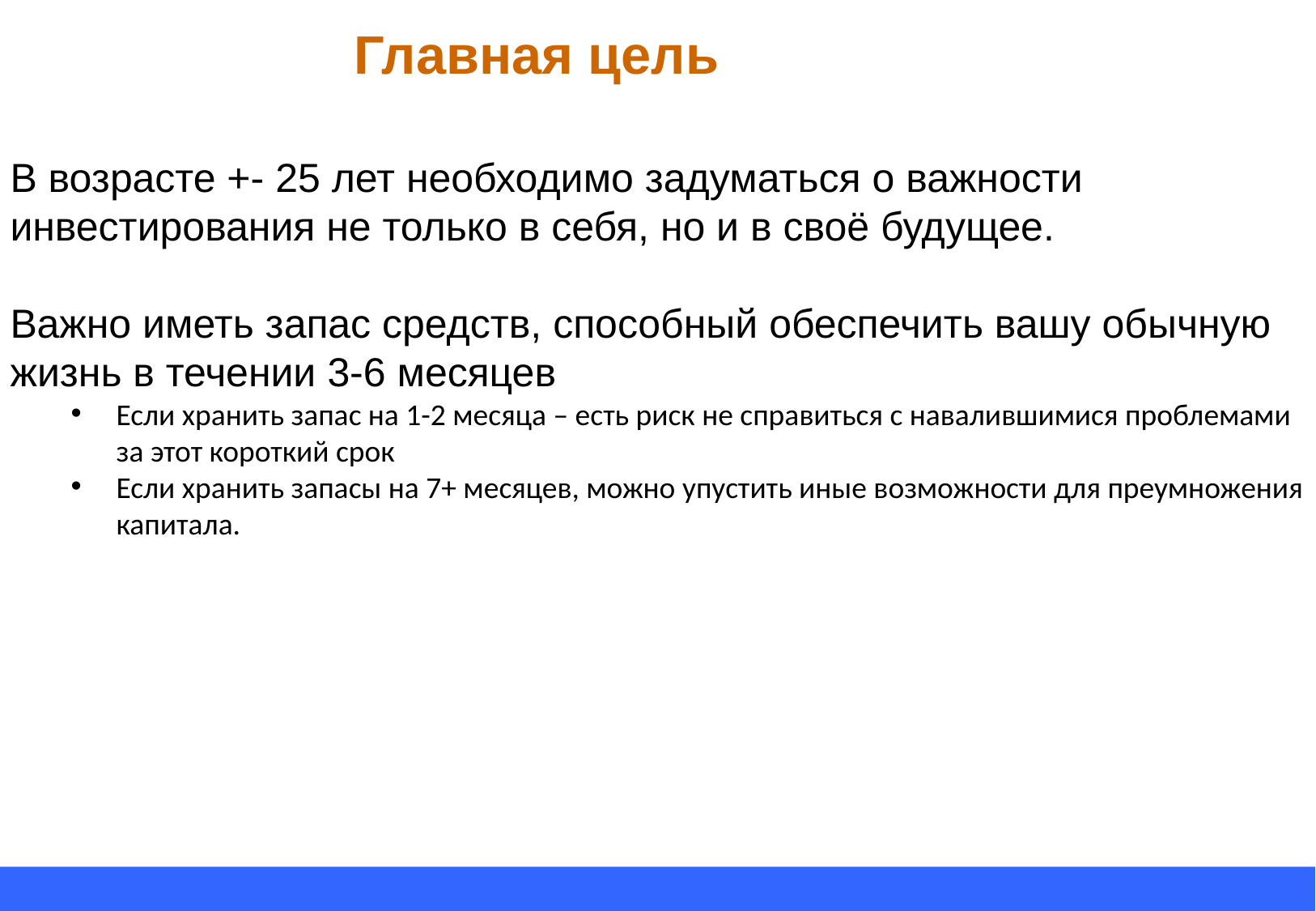

# Главная цель
В возрасте +- 25 лет необходимо задуматься о важности инвестирования не только в себя, но и в своё будущее.

Важно иметь запас средств, способный обеспечить вашу обычную жизнь в течении 3-6 месяцев
Если хранить запас на 1-2 месяца – есть риск не справиться с навалившимися проблемами за этот короткий срок
Если хранить запасы на 7+ месяцев, можно упустить иные возможности для преумножения капитала.